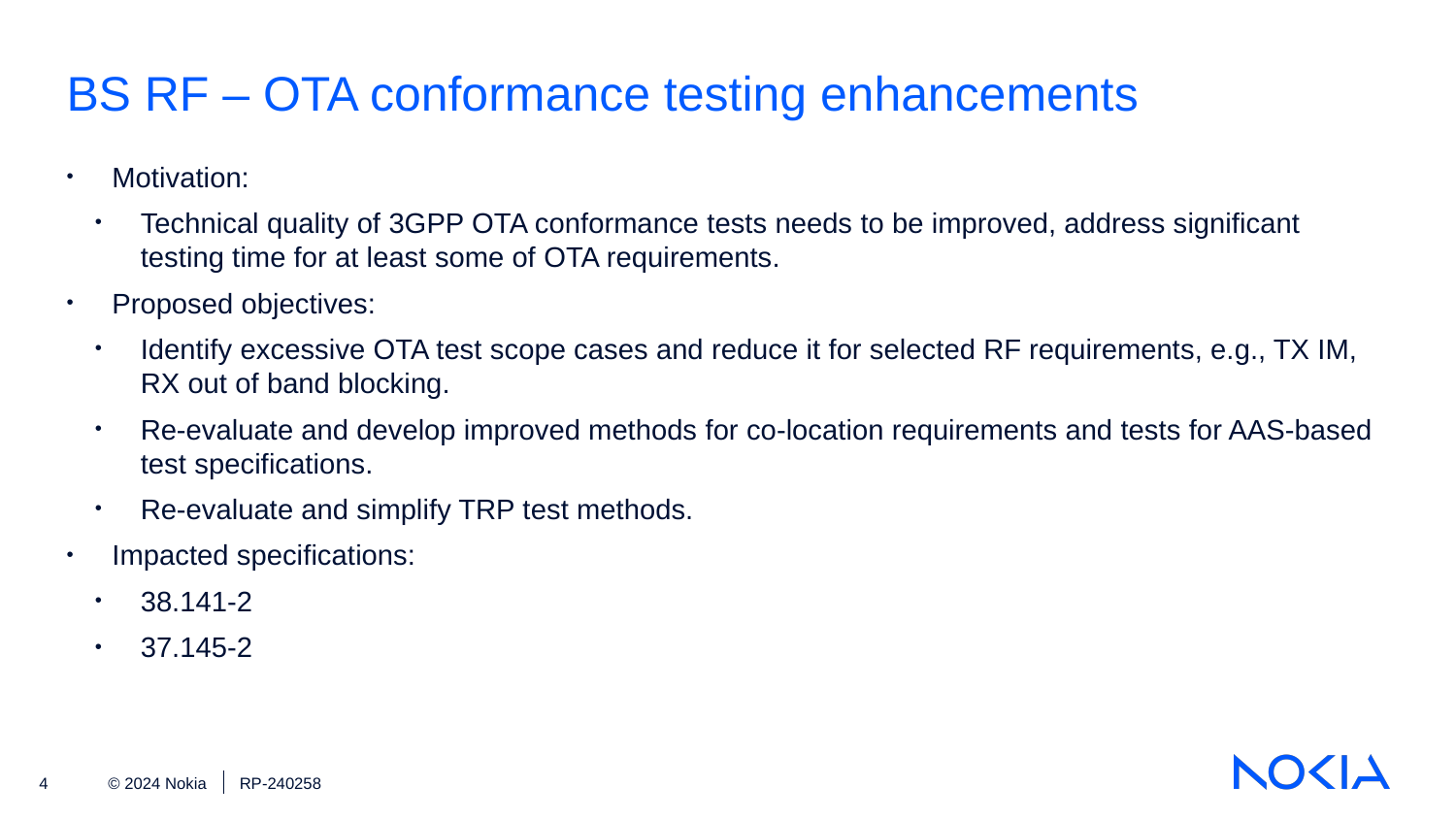

BS RF – OTA conformance testing enhancements
Motivation:
Technical quality of 3GPP OTA conformance tests needs to be improved, address significant testing time for at least some of OTA requirements.
Proposed objectives:
Identify excessive OTA test scope cases and reduce it for selected RF requirements, e.g., TX IM, RX out of band blocking.
Re-evaluate and develop improved methods for co-location requirements and tests for AAS-based test specifications.
Re-evaluate and simplify TRP test methods.
Impacted specifications:
38.141-2
37.145-2

RP-240258